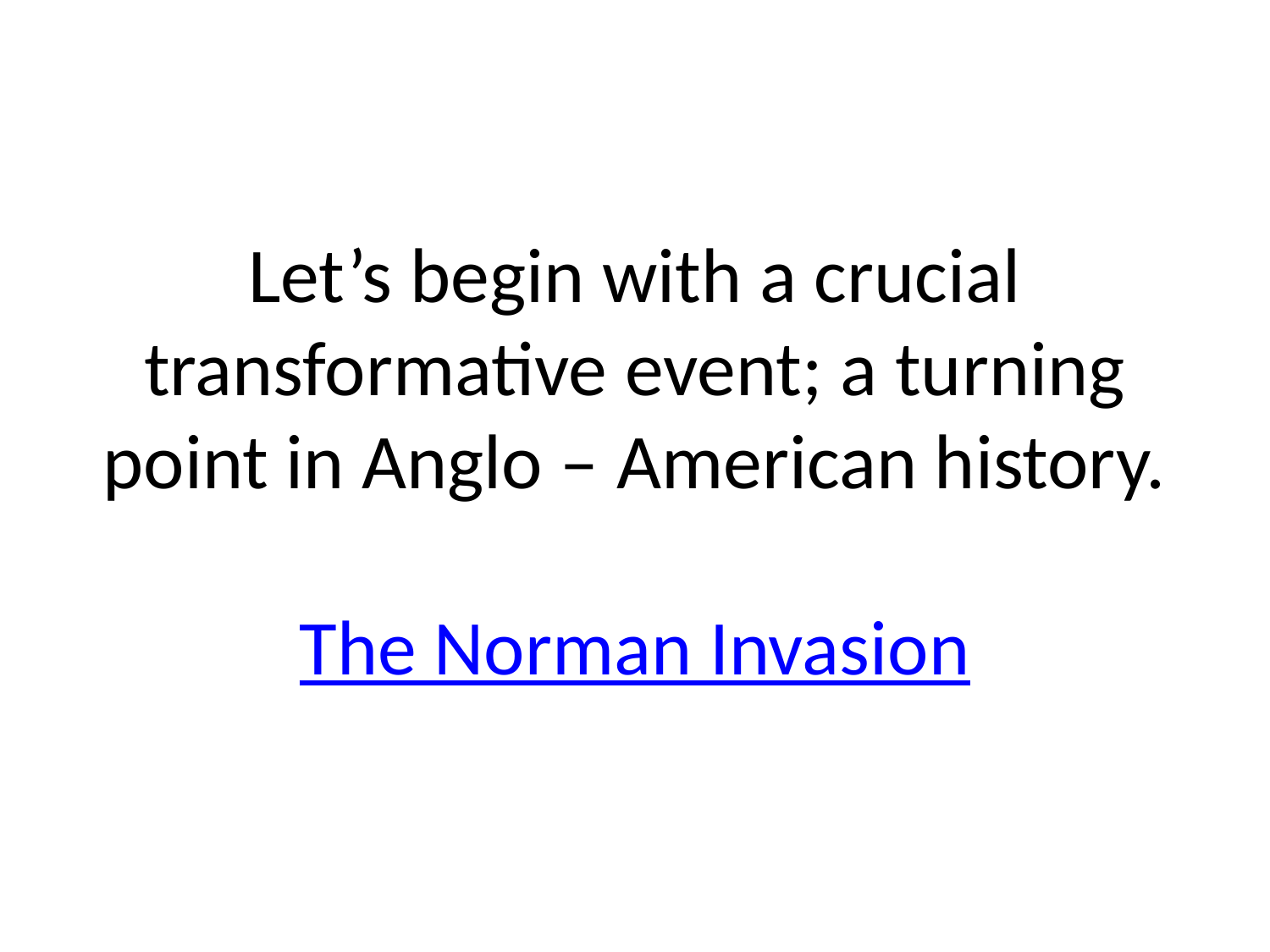

# Let’s begin with a crucial transformative event; a turning point in Anglo – American history. The Norman Invasion